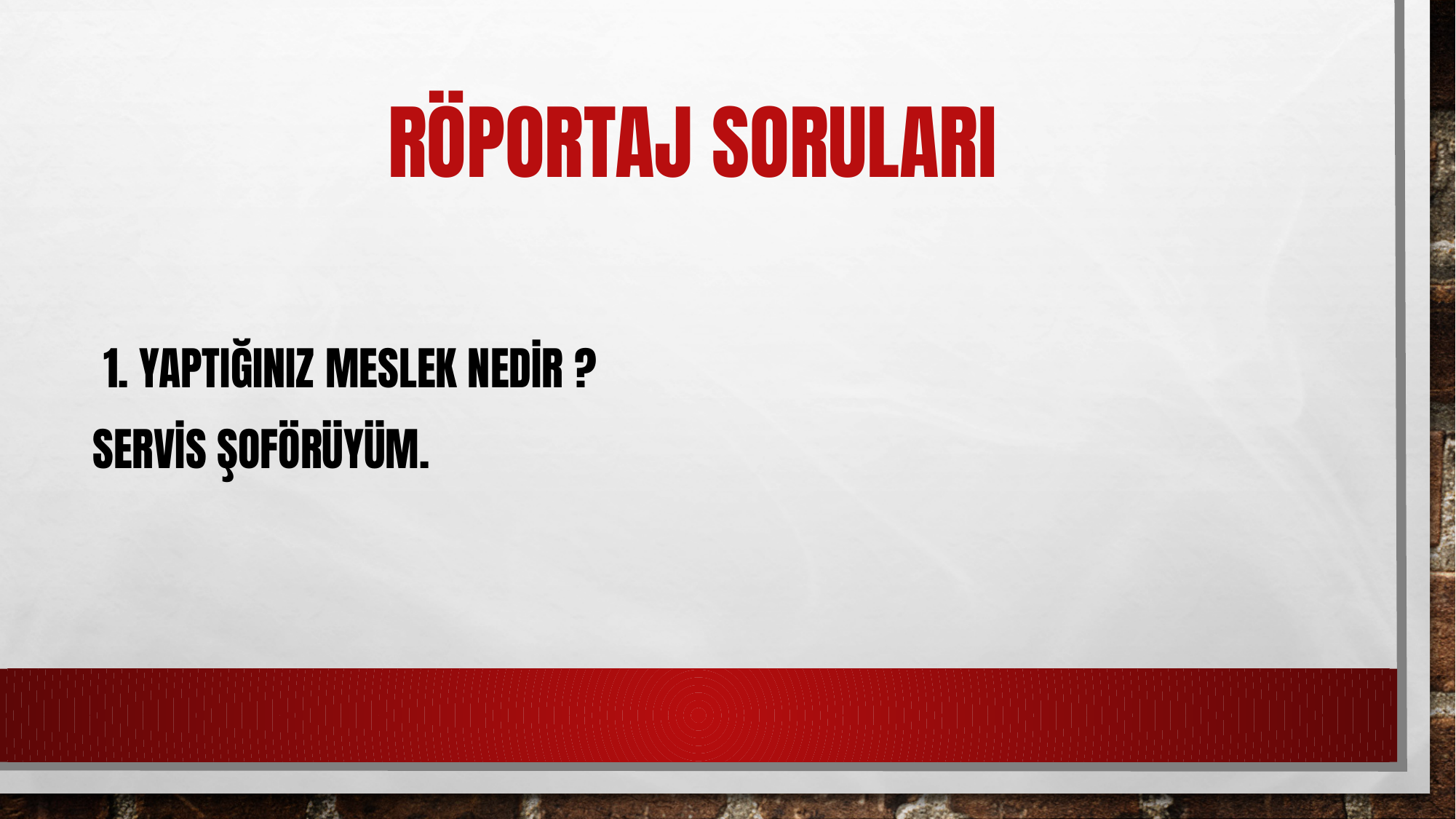

# RÖPORTAJ SORULARI
 1. YAPTIĞINIZ MESLEK NEDİR ?
SERVİS ŞOFÖRÜYÜM.